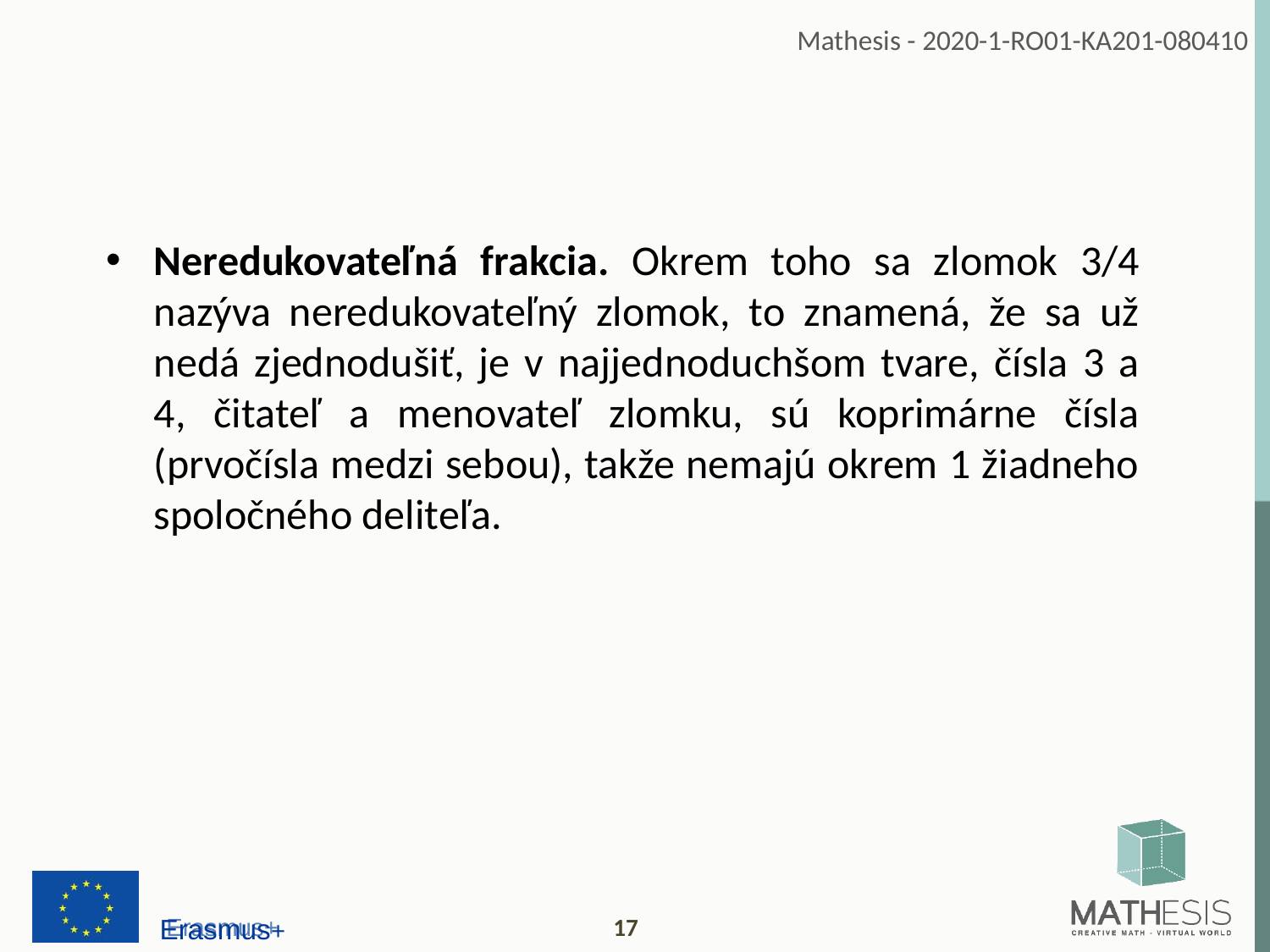

Neredukovateľná frakcia. Okrem toho sa zlomok 3/4 nazýva neredukovateľný zlomok, to znamená, že sa už nedá zjednodušiť, je v najjednoduchšom tvare, čísla 3 a 4, čitateľ a menovateľ zlomku, sú koprimárne čísla (prvočísla medzi sebou), takže nemajú okrem 1 žiadneho spoločného deliteľa.